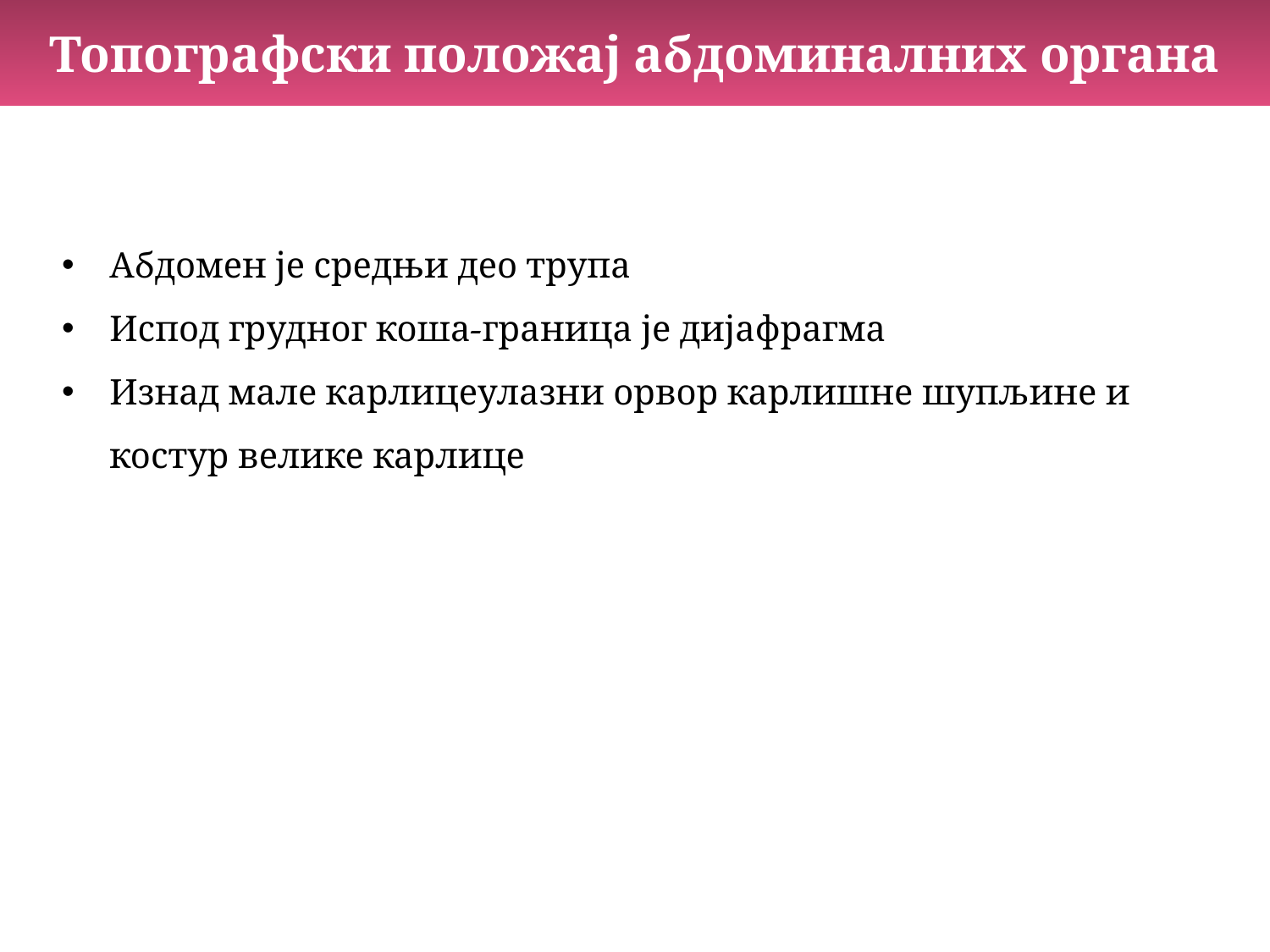

Топографски положај абдоминалних органа

Абдомен је средњи део трупа
Испод грудног коша-граница је дијафрагма
Изнад мале карлицеулазни орвор карлишне шупљине и костур велике карлице